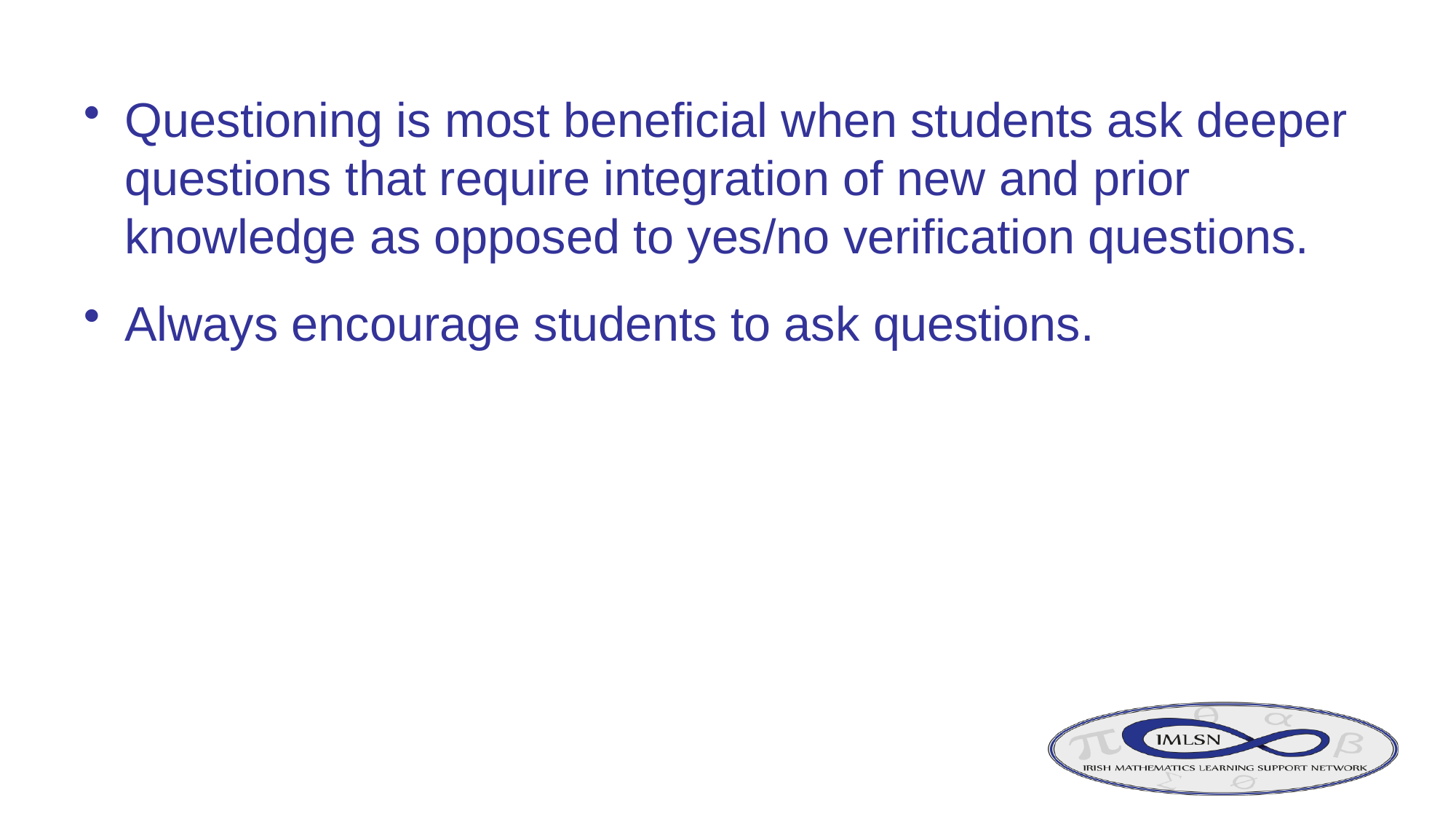

Questioning is most beneficial when students ask deeper questions that require integration of new and prior knowledge as opposed to yes/no verification questions.

Always encourage students to ask questions.